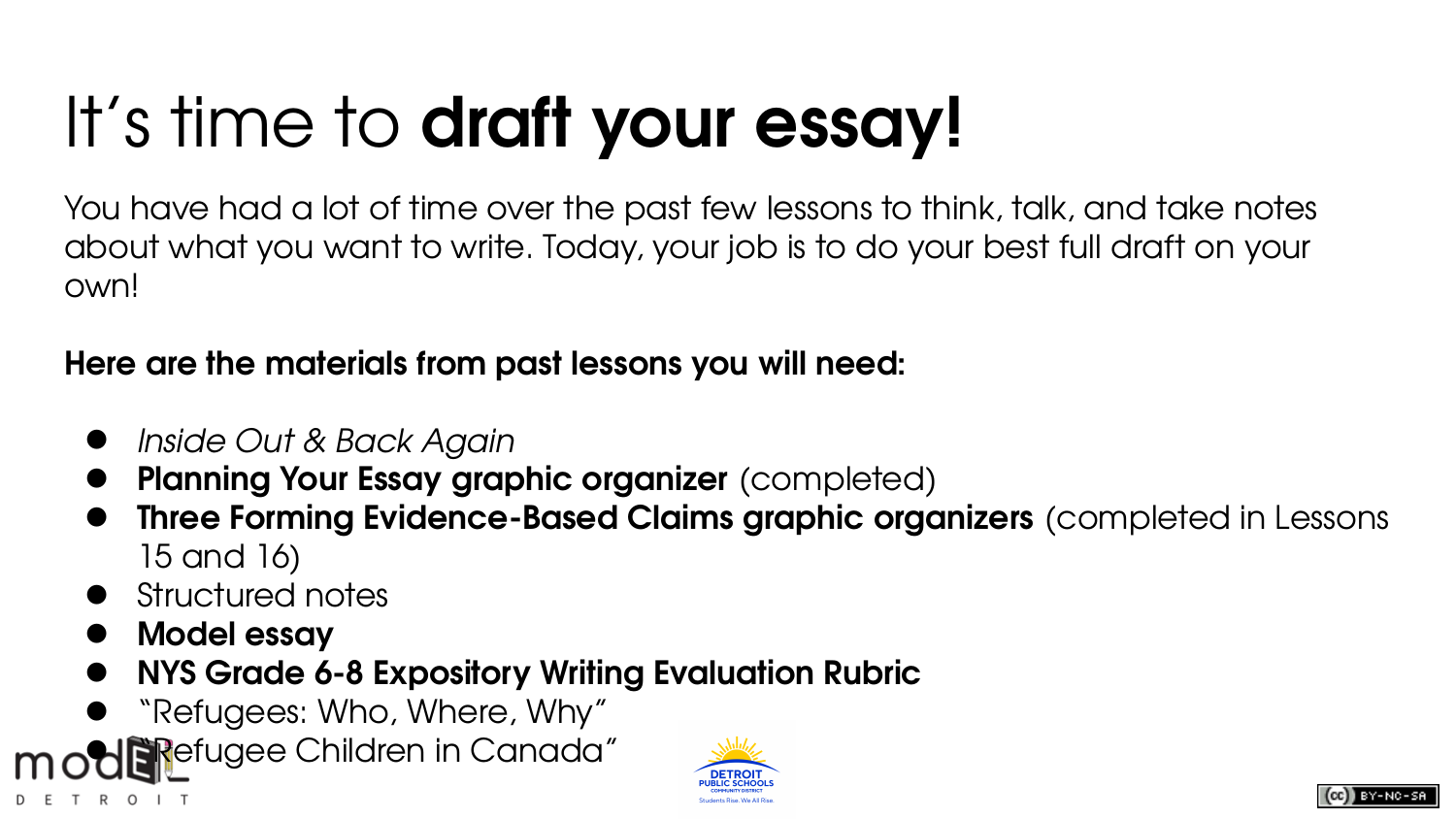

# It’s time to draft your essay!
You have had a lot of time over the past few lessons to think, talk, and take notes about what you want to write. Today, your job is to do your best full draft on your own!

Here are the materials from past lessons you will need:

Inside Out & Back Again
Planning Your Essay graphic organizer (completed)
Three Forming Evidence-Based Claims graphic organizers (completed in Lessons 15 and 16)
Structured notes
Model essay
NYS Grade 6-8 Expository Writing Evaluation Rubric
“Refugees: Who, Where, Why”
“Refugee Children in Canada”